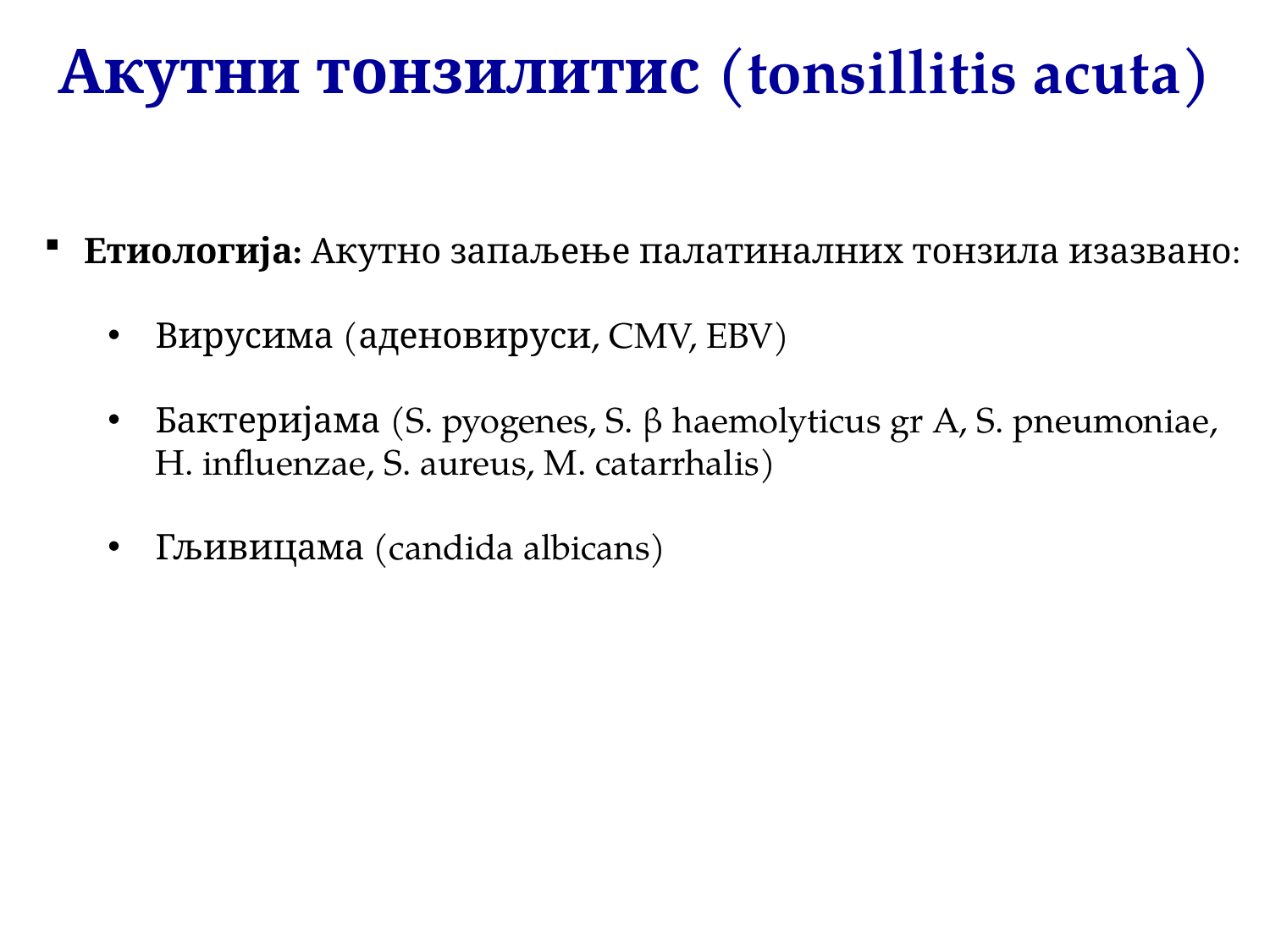

Акутни тонзилитис (tonsillitis acuta)

Етиологија: Акутно запаљење палатиналних тонзила изазвано:

Вирусима (аденовируси, CMV, EBV)

Бактеријама (S. pyogenes, S. β haemolyticus gr A, S. pneumoniae, H. influenzae, S. aureus, M. catarrhalis)

Гљивицама (candida albicans)